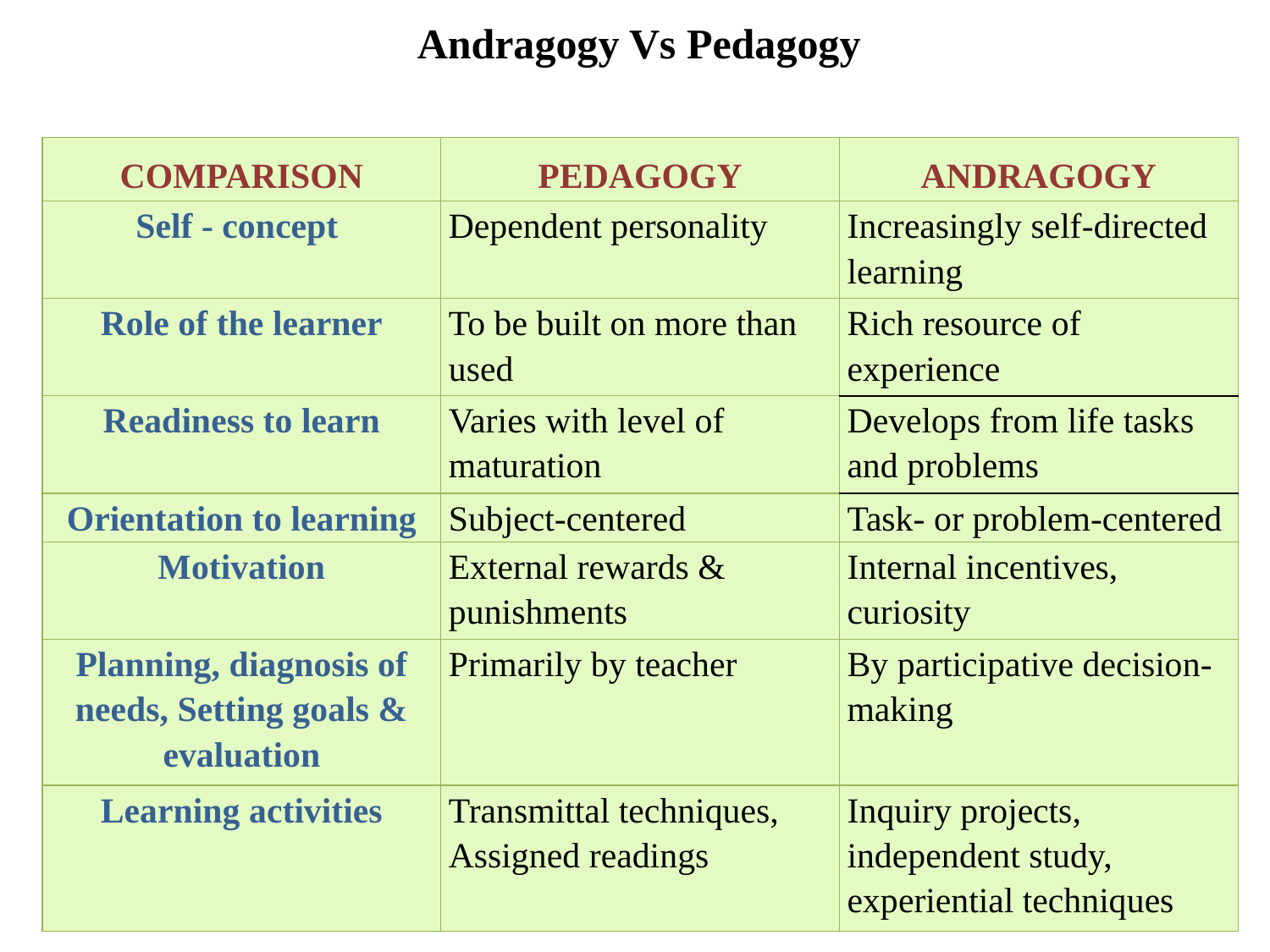

Andragogy Vs Pedagogy
| COMPARISON | PEDAGOGY | ANDRAGOGY |
| --- | --- | --- |
| Self - concept | Dependent personality | Increasingly self-directed learning |
| Role of the learner | To be built on more than used | Rich resource of experience |
| Readiness to learn | Varies with level of maturation | Develops from life tasks and problems |
| Orientation to learning | Subject-centered | Task- or problem-centered |
| Motivation | External rewards & punishments | Internal incentives, curiosity |
| Planning, diagnosis of needs, Setting goals & evaluation | Primarily by teacher | By participative decision-making |
| Learning activities | Transmittal techniques, Assigned readings | Inquiry projects, independent study, experiential techniques |